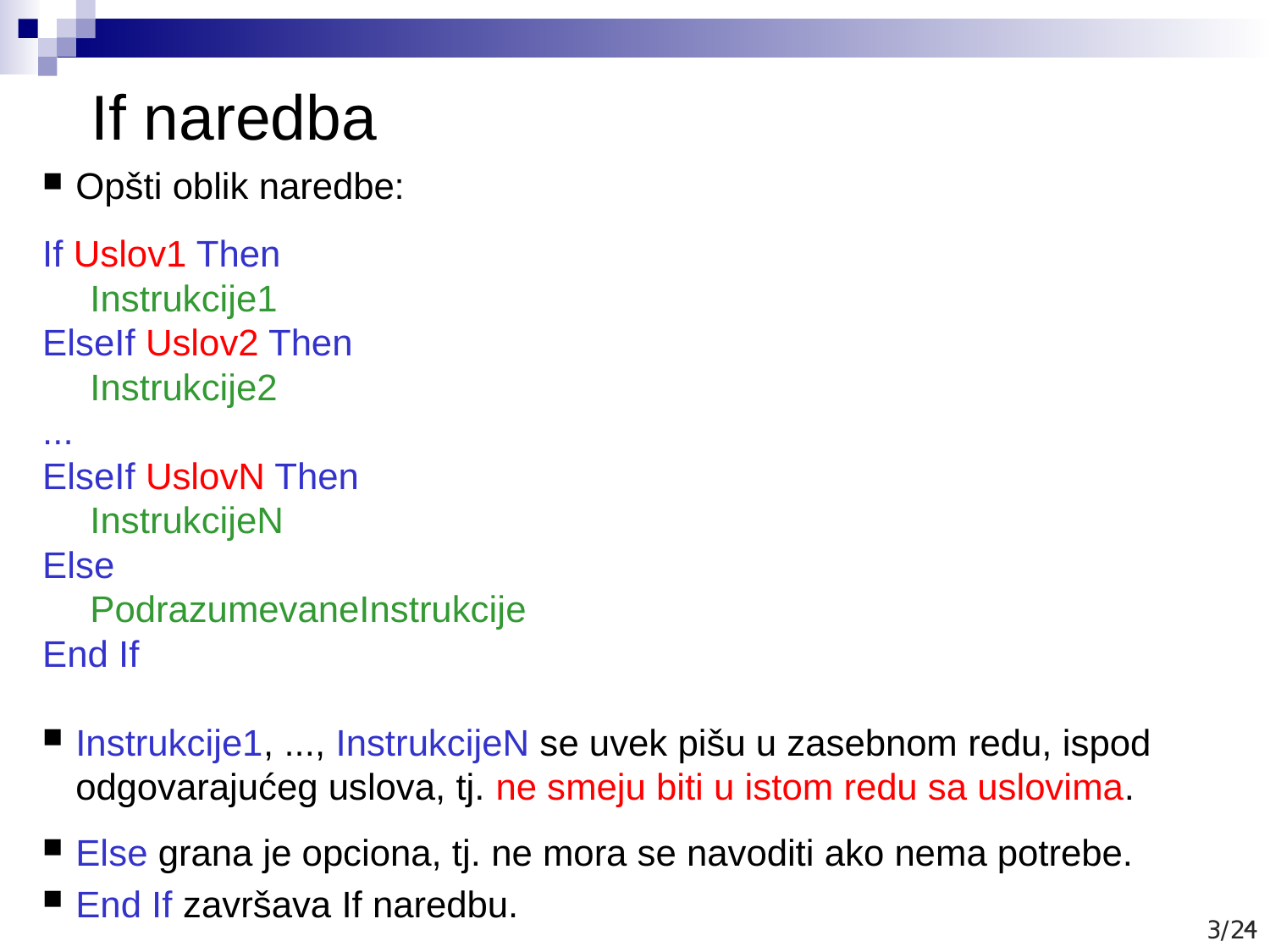

# If naredba
Opšti oblik naredbe:
If Uslov1 Then
	Instrukcije1
ElseIf Uslov2 Then
	Instrukcije2
...
ElseIf UslovN Then
	InstrukcijeN
Else
	PodrazumevaneInstrukcije
End If

Instrukcije1, ..., InstrukcijeN se uvek pišu u zasebnom redu, ispod odgovarajućeg uslova, tj. ne smeju biti u istom redu sa uslovima.
Else grana je opciona, tj. ne mora se navoditi ako nema potrebe.
End If završava If naredbu.
3/24